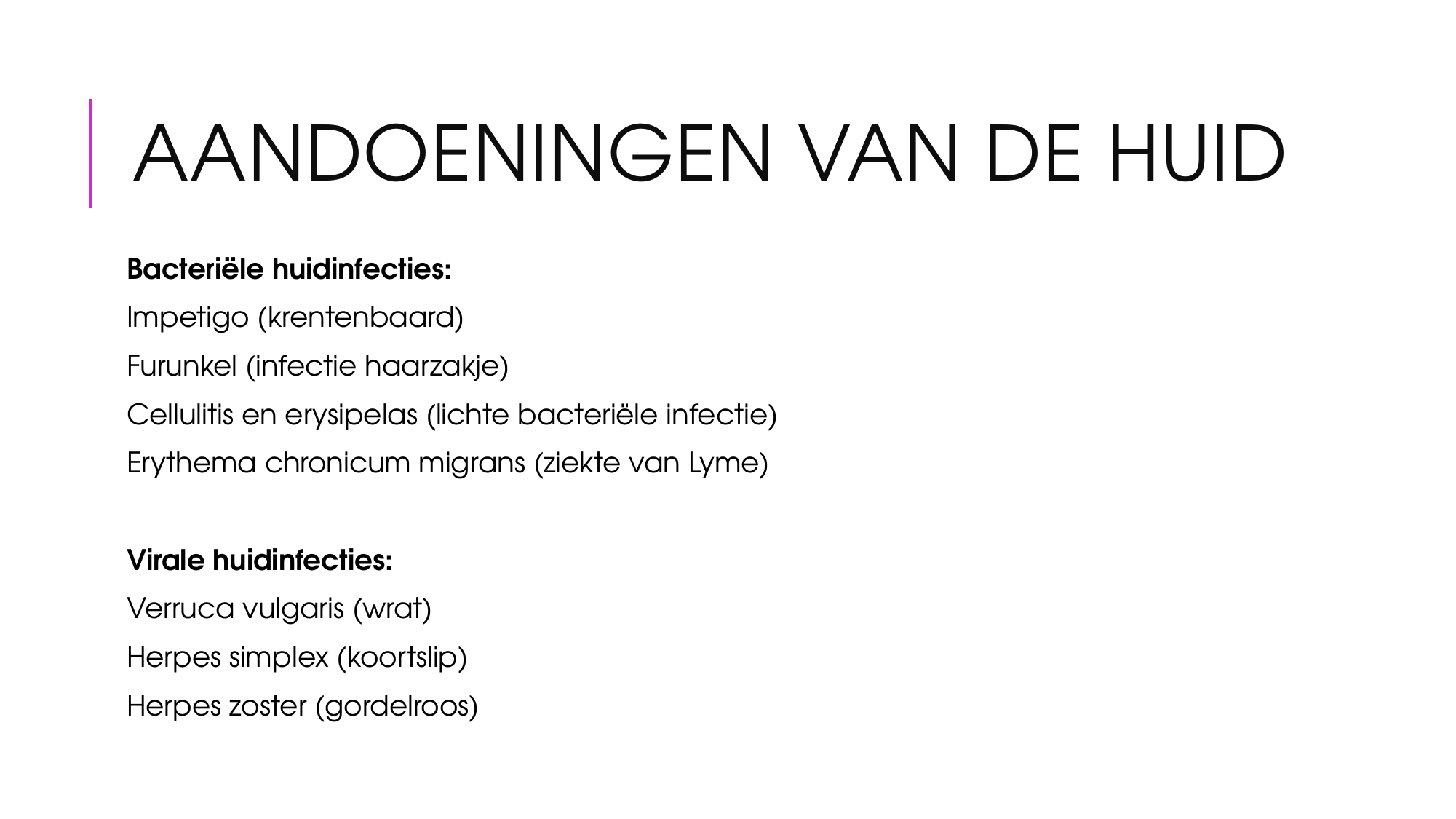

# Aandoeningen van de huid
Bacteriële huidinfecties:
Impetigo (krentenbaard)
Furunkel (infectie haarzakje)
Cellulitis en erysipelas (lichte bacteriële infectie)
Erythema chronicum migrans (ziekte van Lyme)

Virale huidinfecties:
Verruca vulgaris (wrat)
Herpes simplex (koortslip)
Herpes zoster (gordelroos)